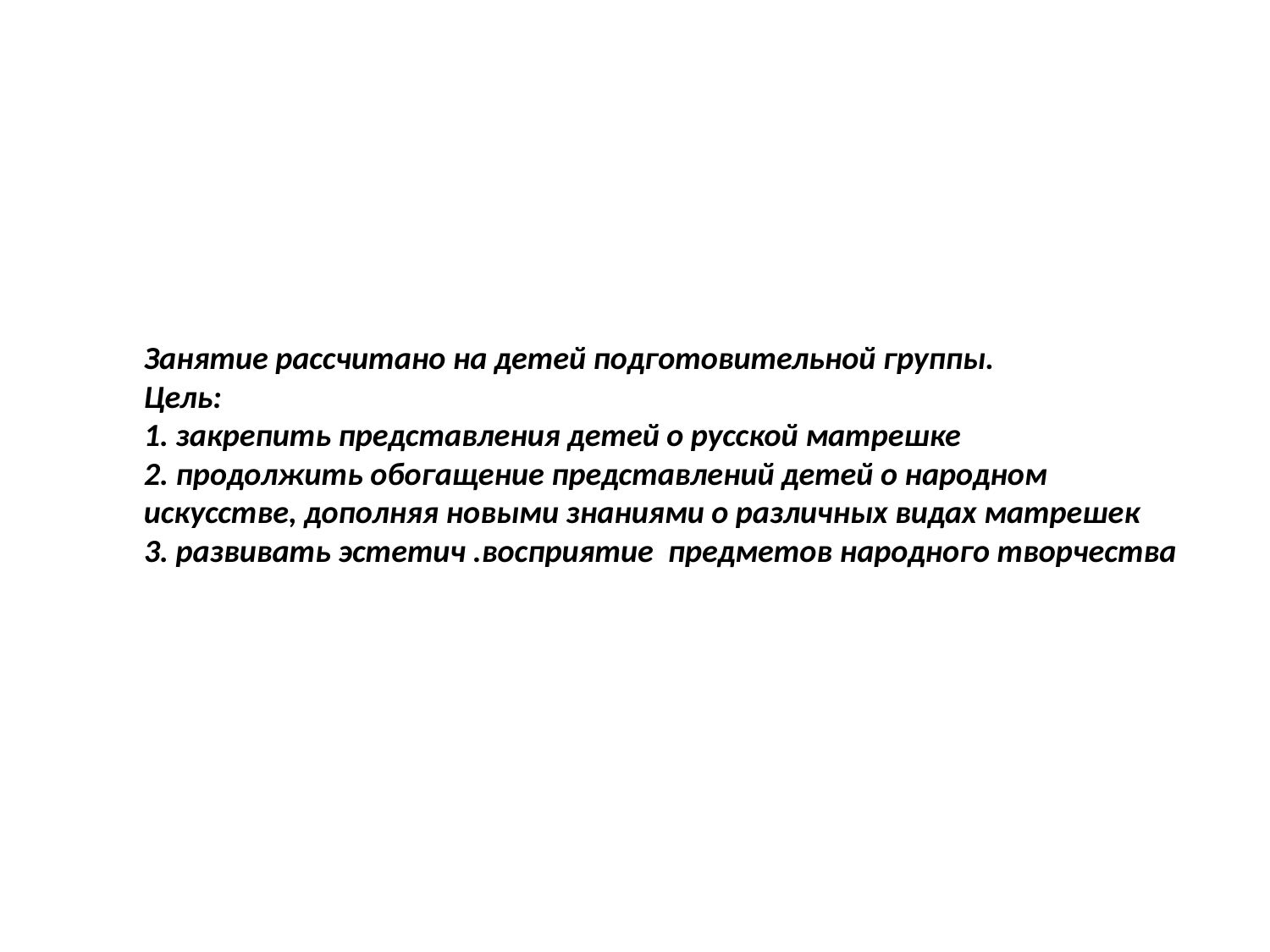

# Занятие рассчитано на детей подготовительной группы. Цель: 1. закрепить представления детей о русской матрешке 2. продолжить обогащение представлений детей о народном искусстве, дополняя новыми знаниями о различных видах матрешек 3. развивать эстетич .восприятие  предметов народного творчества